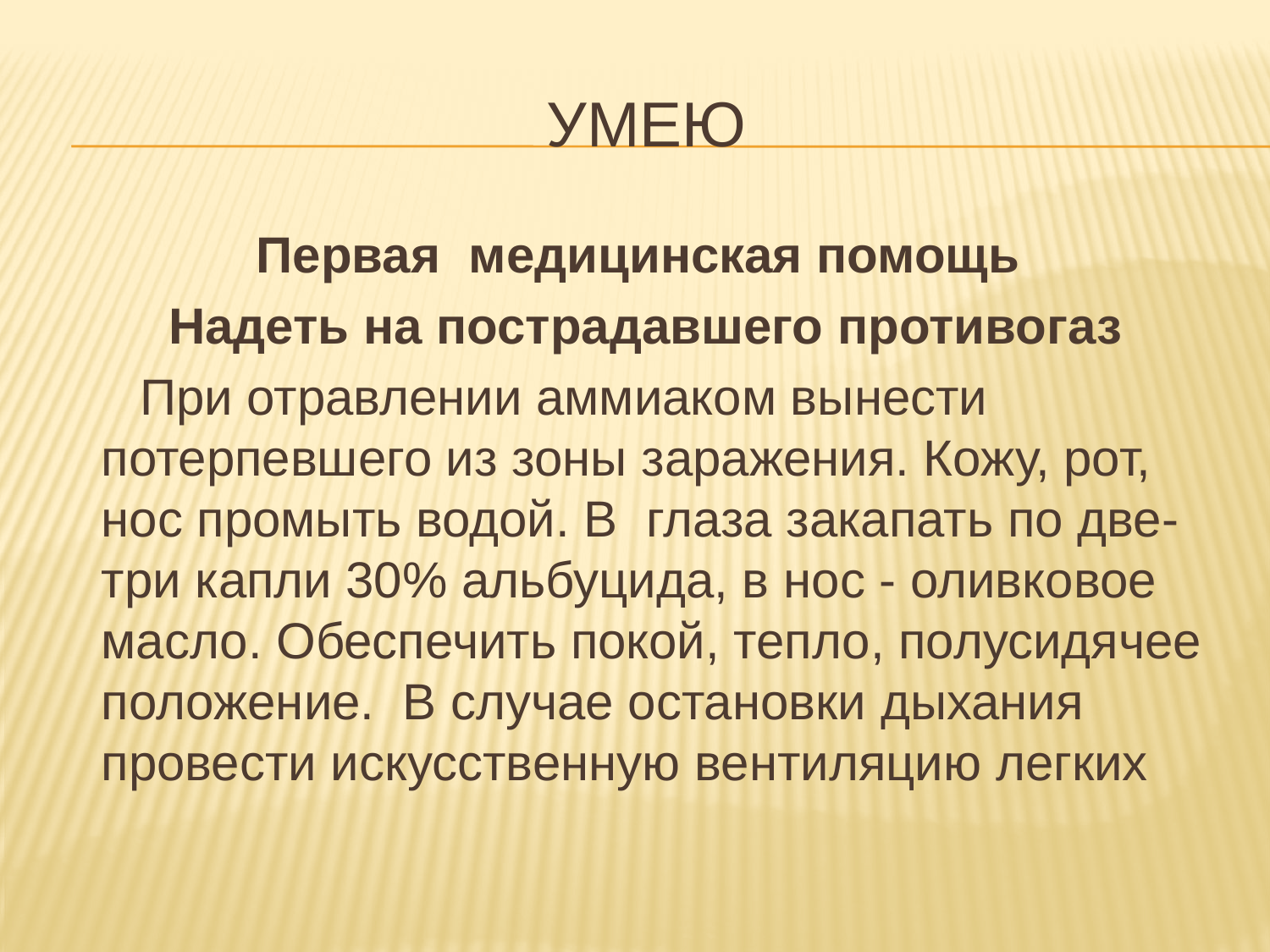

# умею
Первая  медицинская помощь
Надеть на пострадавшего противогаз
      При отравлении аммиаком вынести потерпевшего из зоны заражения. Кожу, рот, нос промыть водой. В  глаза закапать по две-три капли 30% альбуцида, в нос - оливковое масло. Обеспечить покой, тепло, полусидячее положение.  В случае остановки дыхания провести искусственную вентиляцию легких